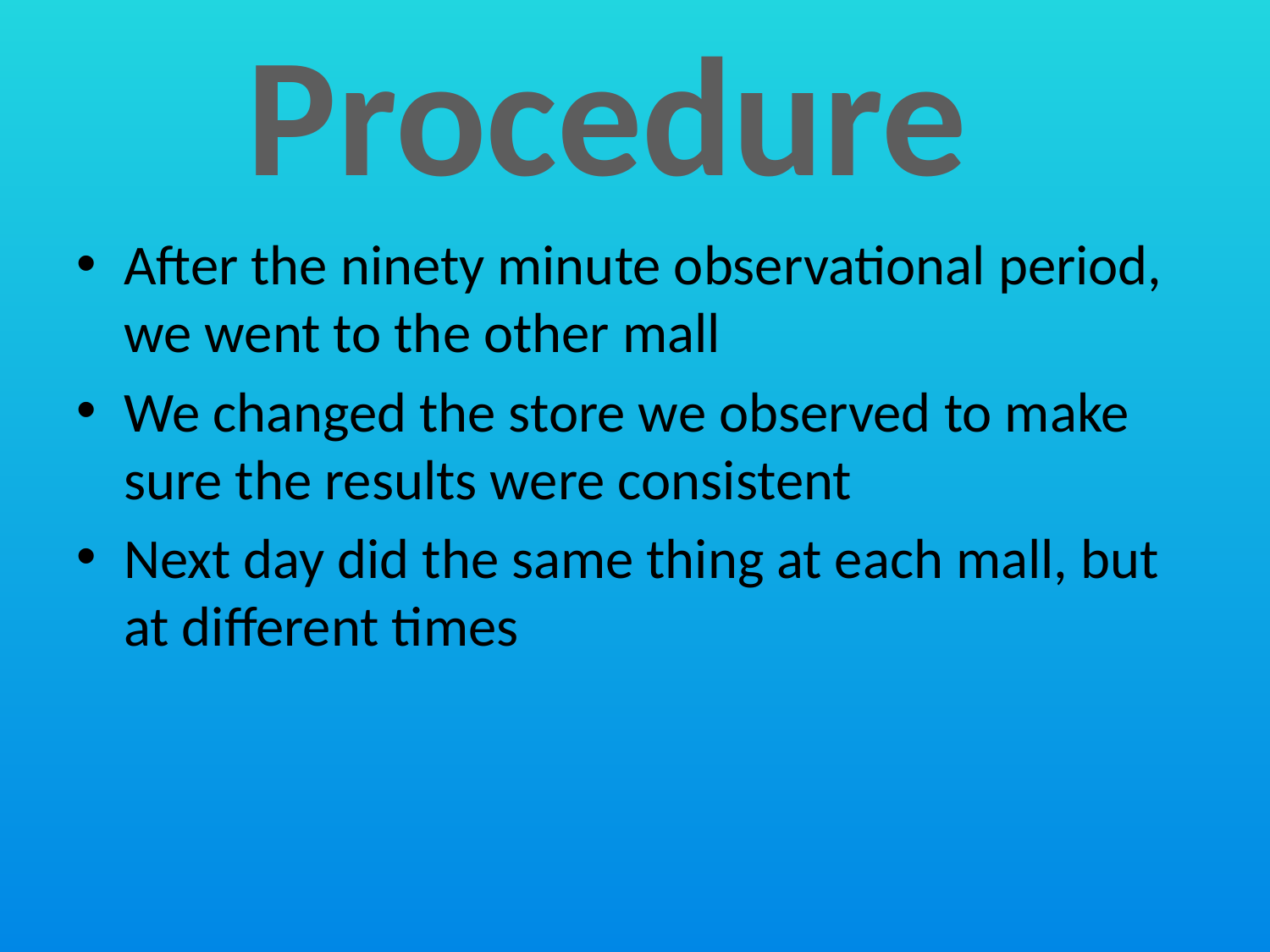

Procedure
After the ninety minute observational period, we went to the other mall
We changed the store we observed to make sure the results were consistent
Next day did the same thing at each mall, but at different times